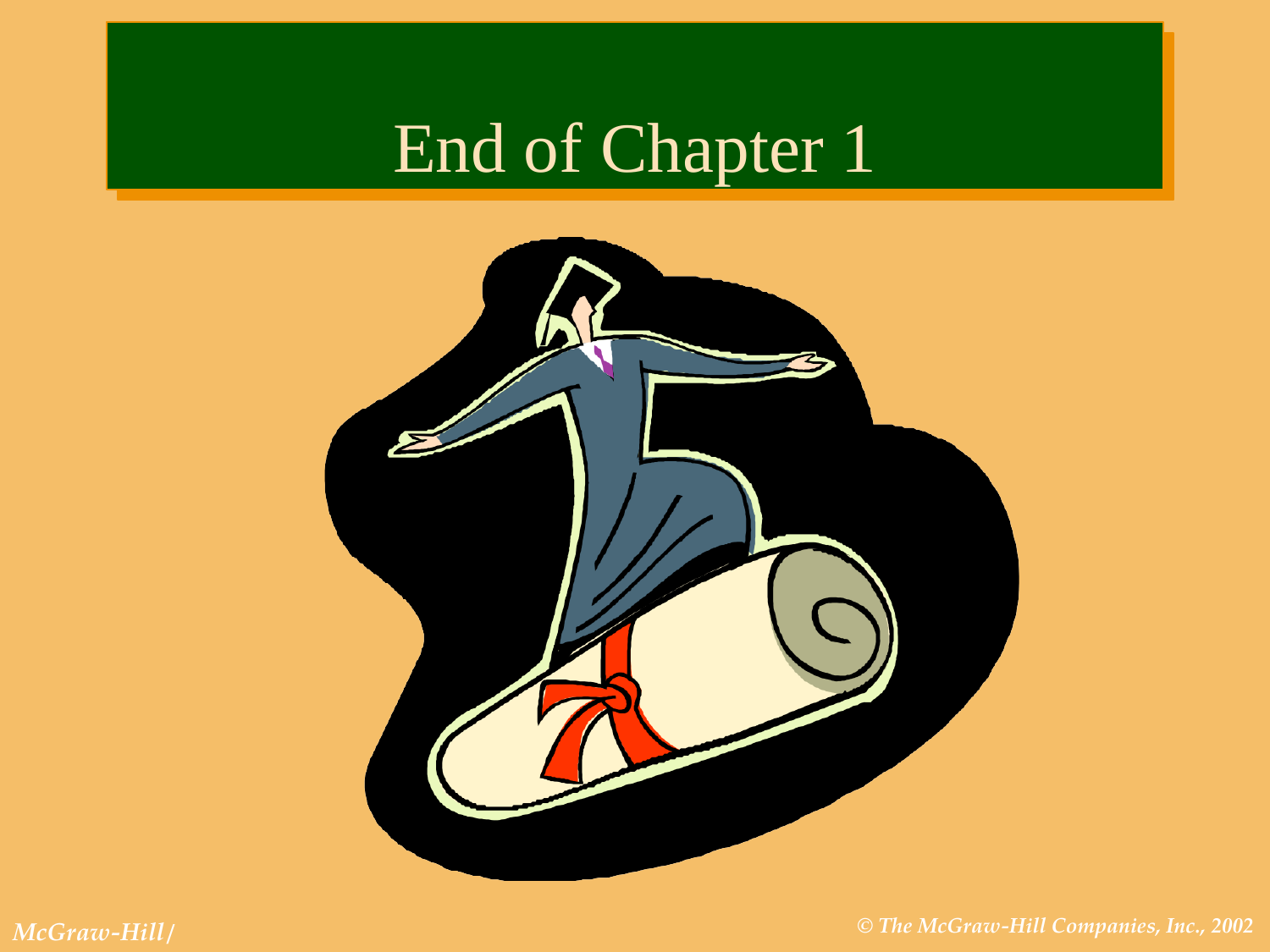

# End of Chapter 1

© The McGraw-Hill Companies, Inc., 2002
McGraw-Hill/Irwin